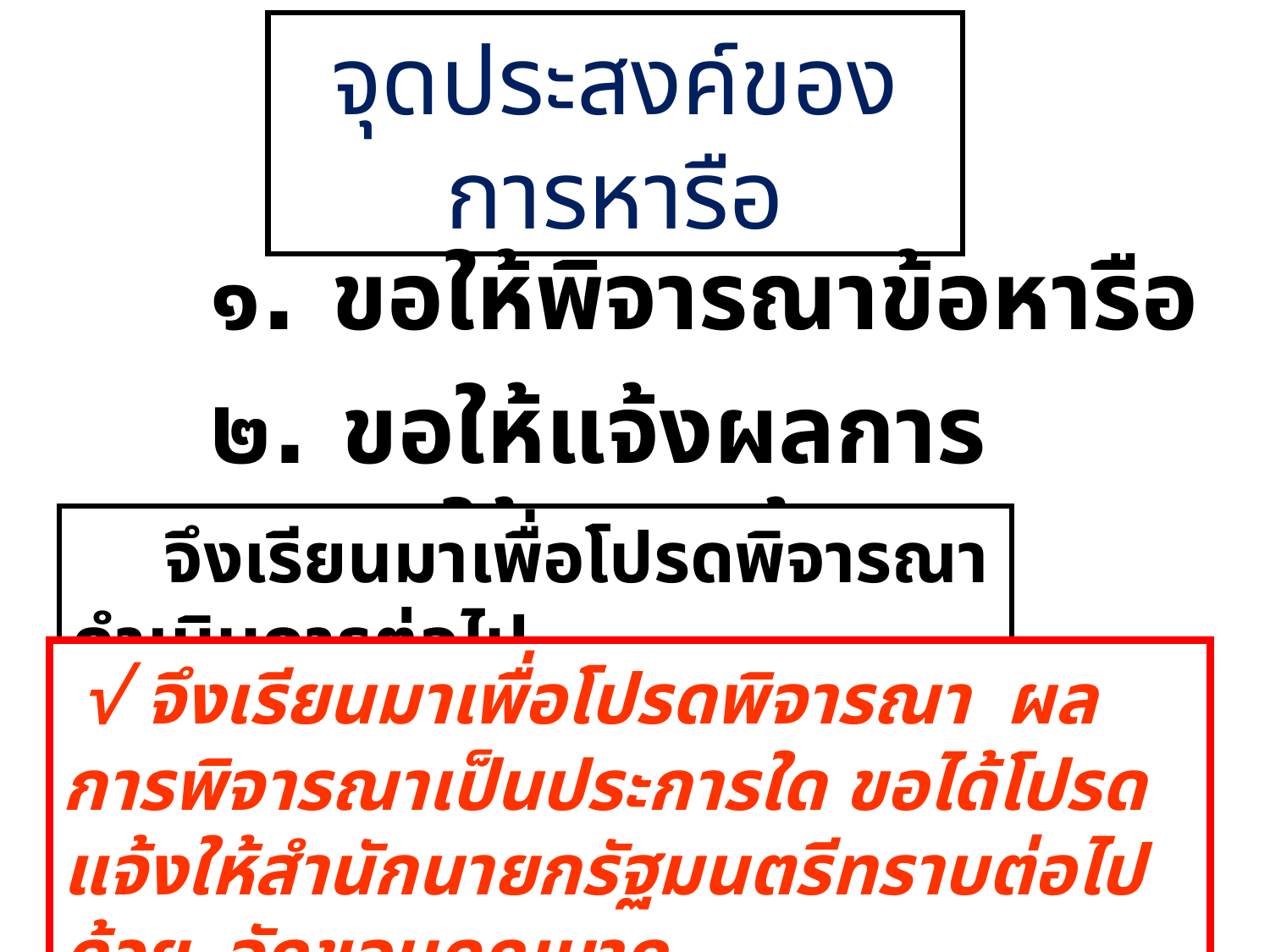

# จุดประสงค์ของการหารือ
        ๑. ขอให้พิจารณาข้อหารือ
        ๒. ขอให้แจ้งผลการพิจารณาให้ทราบด้วย

     จึงเรียนมาเพื่อโปรดพิจารณาดำเนินการต่อไป
 √ จึงเรียนมาเพื่อโปรดพิจารณา  ผลการพิจารณาเป็นประการใด ขอได้โปรดแจ้งให้สำนักนายกรัฐมนตรีทราบต่อไปด้วย  จักขอบคุณมาก